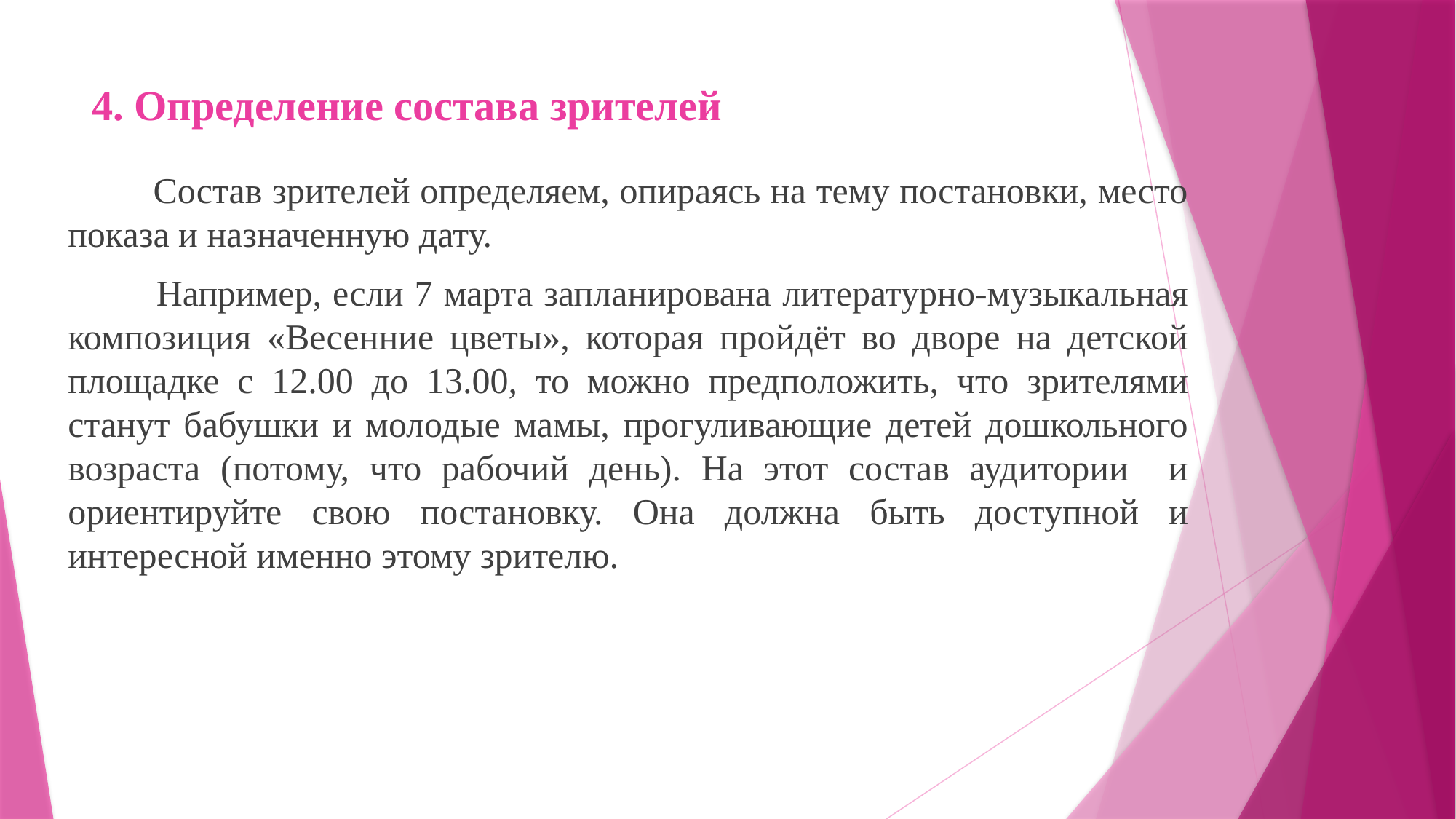

# 4. Определение состава зрителей
        Состав зрителей определяем, опираясь на тему постановки, место показа и назначенную дату.
        Например, если 7 марта запланирована литературно-музыкальная композиция «Весенние цветы», которая пройдёт во дворе на детской площадке с 12.00 до 13.00, то можно предположить, что зрителями станут бабушки и молодые мамы, прогуливающие детей дошкольного возраста (потому, что рабочий день). На этот состав аудитории  и ориентируйте свою постановку. Она должна быть доступной и интересной именно этому зрителю.